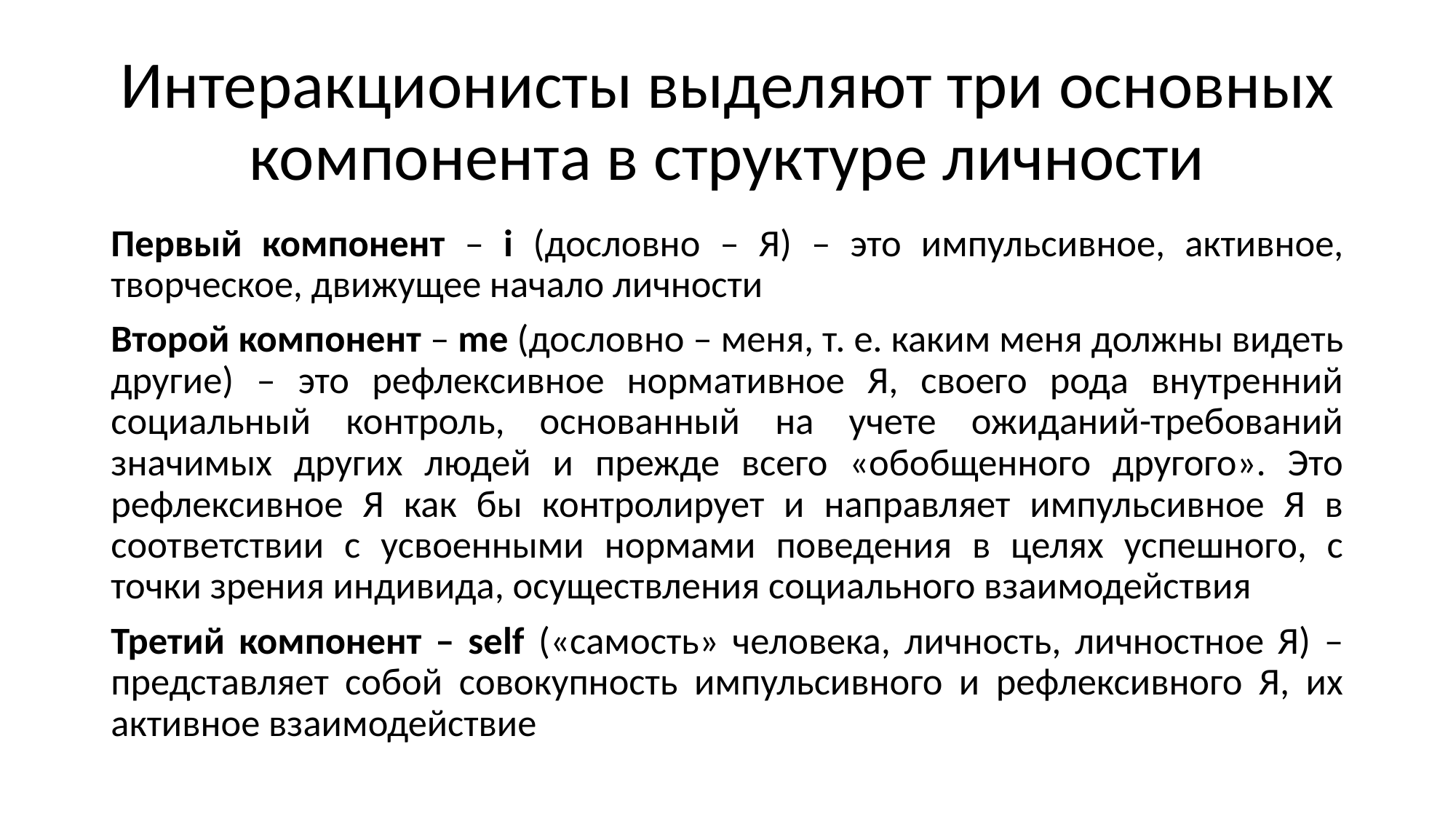

# Интеракционисты выделяют три основных компонента в структуре личности
Первый компонент – i (дословно – Я) – это импульсивное, активное, творческое, движущее начало личности
Второй компонент – mе (дословно – меня, т. е. каким меня должны видеть другие) – это рефлексивное нормативное Я, своего рода внутренний социальный контроль, основанный на учете ожиданий-требований значимых других людей и прежде всего «обобщенного другого». Это рефлексивное Я как бы контролирует и направляет импульсивное Я в соответствии с усвоенными нормами поведения в целях успешного, с точки зрения индивида, осуществления социального взаимодействия
Третий компонент – self («самость» человека, личность, личностное Я) – представляет собой совокупность импульсивного и рефлексивного Я, их активное взаимодействие